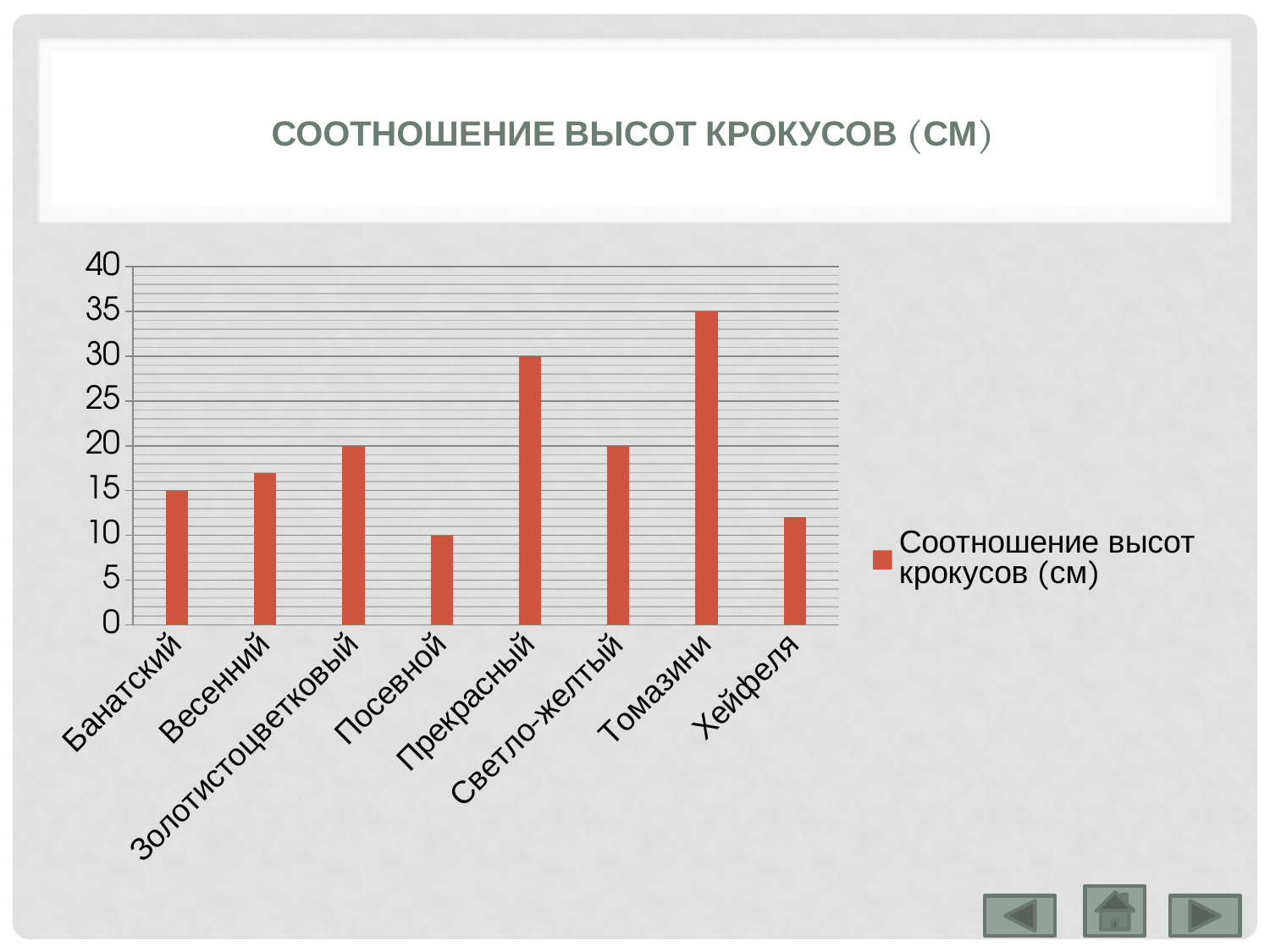

# Соотношение высот крокусов (см)

### Chart

| Category | Соотношение высот крокусов (см) |
|---|---|
| Банатский | 15.0 |
| Весенний | 17.0 |
| Золотистоцветковый | 20.0 |
| Посевной | 10.0 |
| Прекрасный | 30.0 |
| Светло-желтый | 20.0 |
| Томазини | 35.0 |
| Хейфеля | 12.0 |